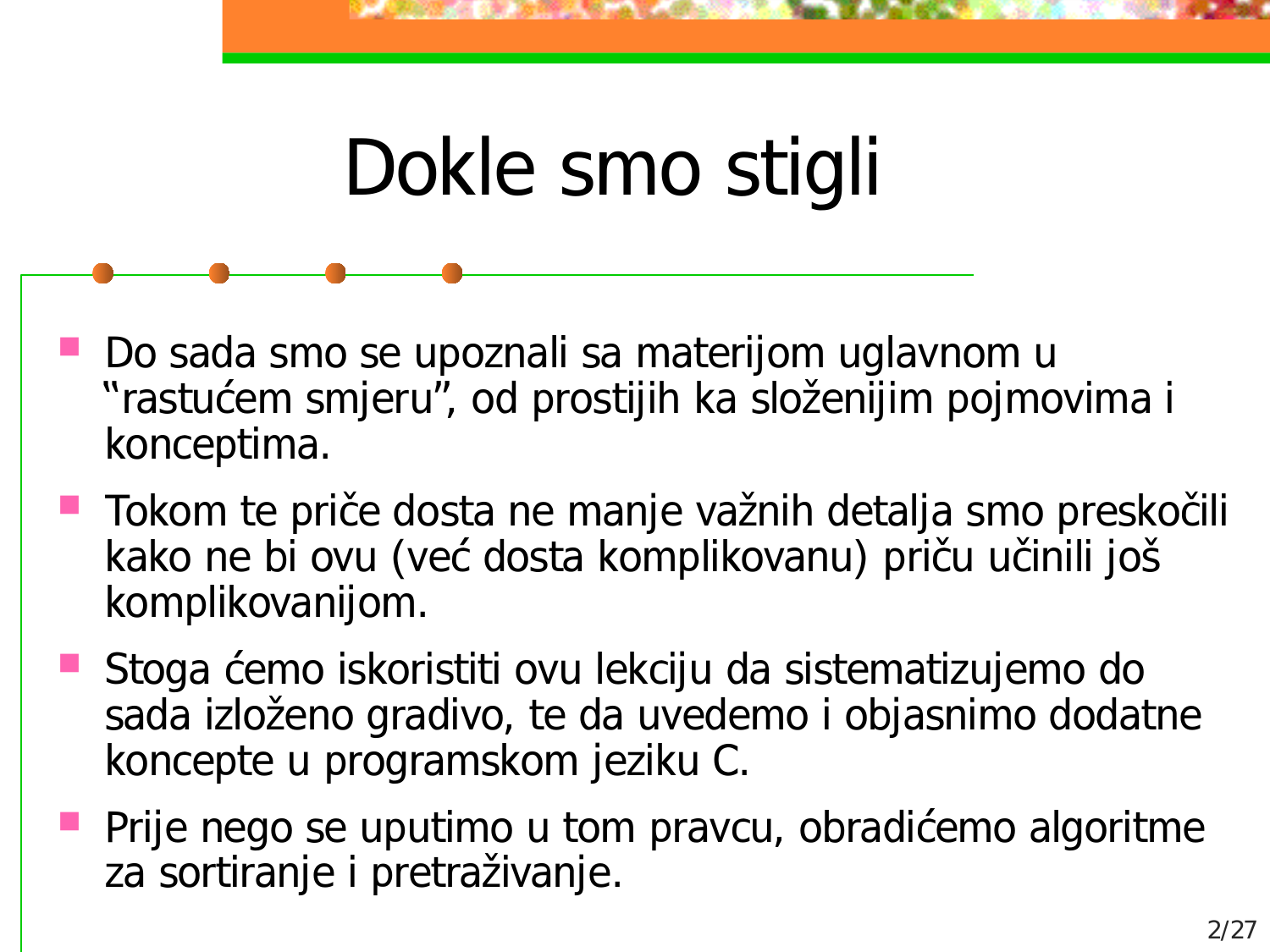

# Dokle smo stigli
Do sada smo se upoznali sa materijom uglavnom u “rastućem smjeru”, od prostijih ka složenijim pojmovima i konceptima.
Tokom te priče dosta ne manje važnih detalja smo preskočili kako ne bi ovu (već dosta komplikovanu) priču učinili još komplikovanijom.
Stoga ćemo iskoristiti ovu lekciju da sistematizujemo do sada izloženo gradivo, te da uvedemo i objasnimo dodatne koncepte u programskom jeziku C.
Prije nego se uputimo u tom pravcu, obradićemo algoritme za sortiranje i pretraživanje.
2/27